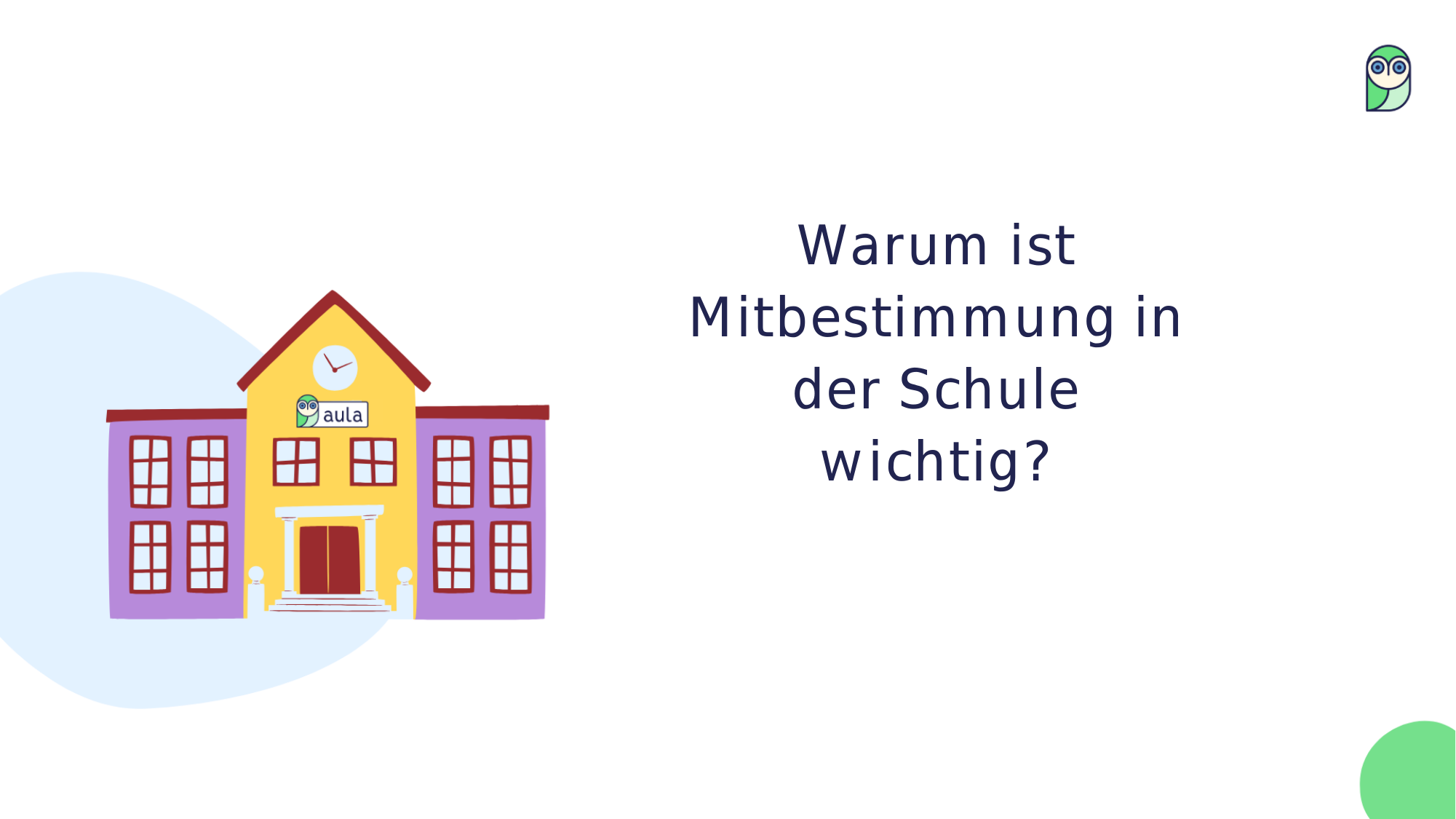

Warum ist Mitbestimmung in der Schule wichtig?